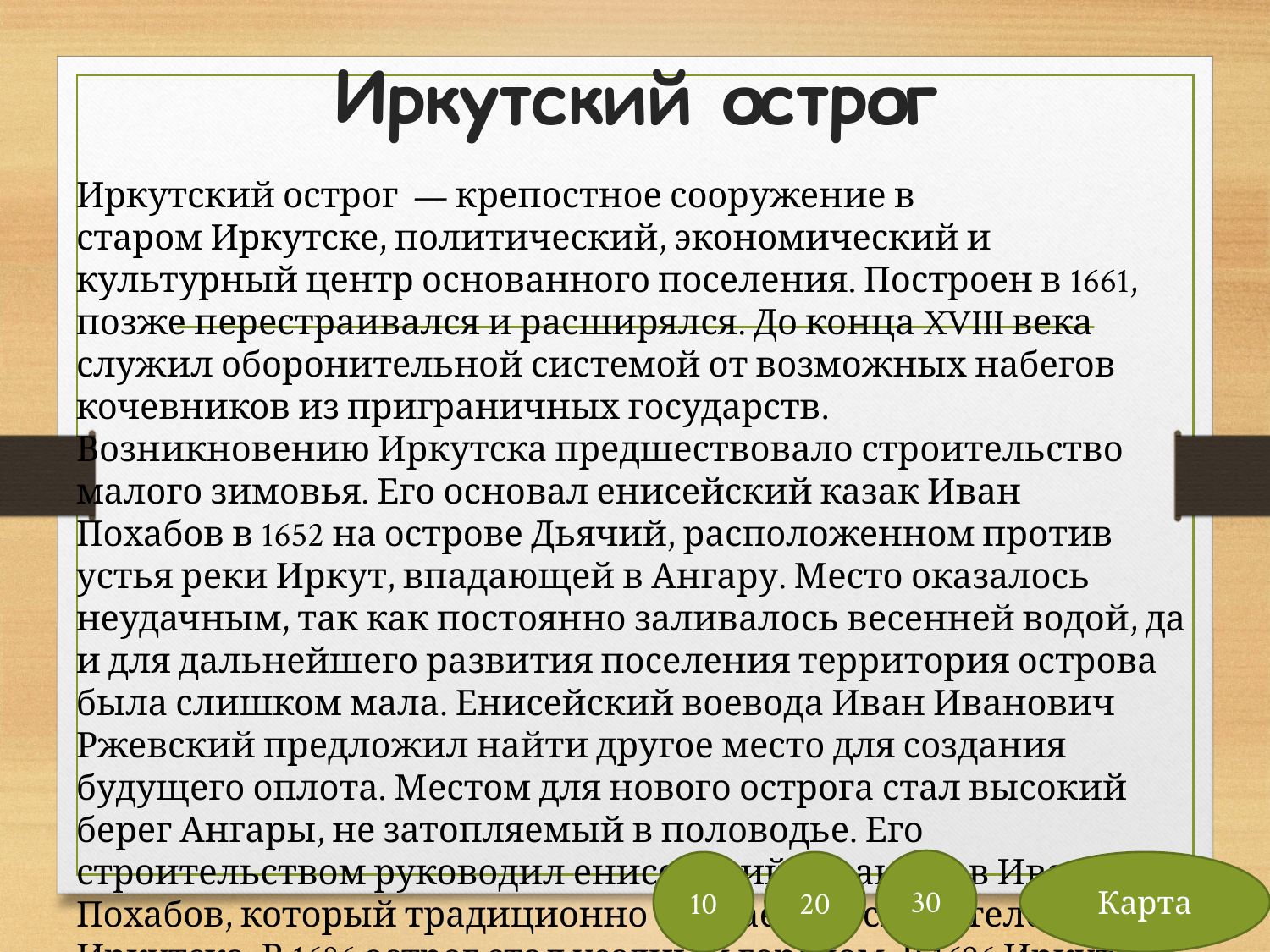

# Иркутский острог
Иркутский острог  — крепостное сооружение в старом Иркутске, политический, экономический и культурный центр основанного поселения. Построен в 1661, позже перестраивался и расширялся. До конца XVIII века служил оборонительной системой от возможных набегов кочевников из приграничных государств. Возникновению Иркутска предшествовало строительство малого зимовья. Его основал енисейский казак Иван Похабов в 1652 на острове Дьячий, расположенном против устья реки Иркут, впадающей в Ангару. Место оказалось неудачным, так как постоянно заливалось весенней водой, да и для дальнейшего развития поселения территория острова была слишком мала. Енисейский воевода Иван Иванович Ржевский предложил найти другое место для создания будущего оплота. Местом для нового острога стал высокий берег Ангары, не затопляемый в половодье. Его строительством руководил енисейский казак Яков Иванович Похабов, который традиционно считается основателем Иркутска. В 1686 острог стал уездным городом. В 1696 Иркутску был дан герб — “в серебряном поле барс, бегущий по зеленой траве и имеющий в челюстях соболя.
30
10
20
Карта